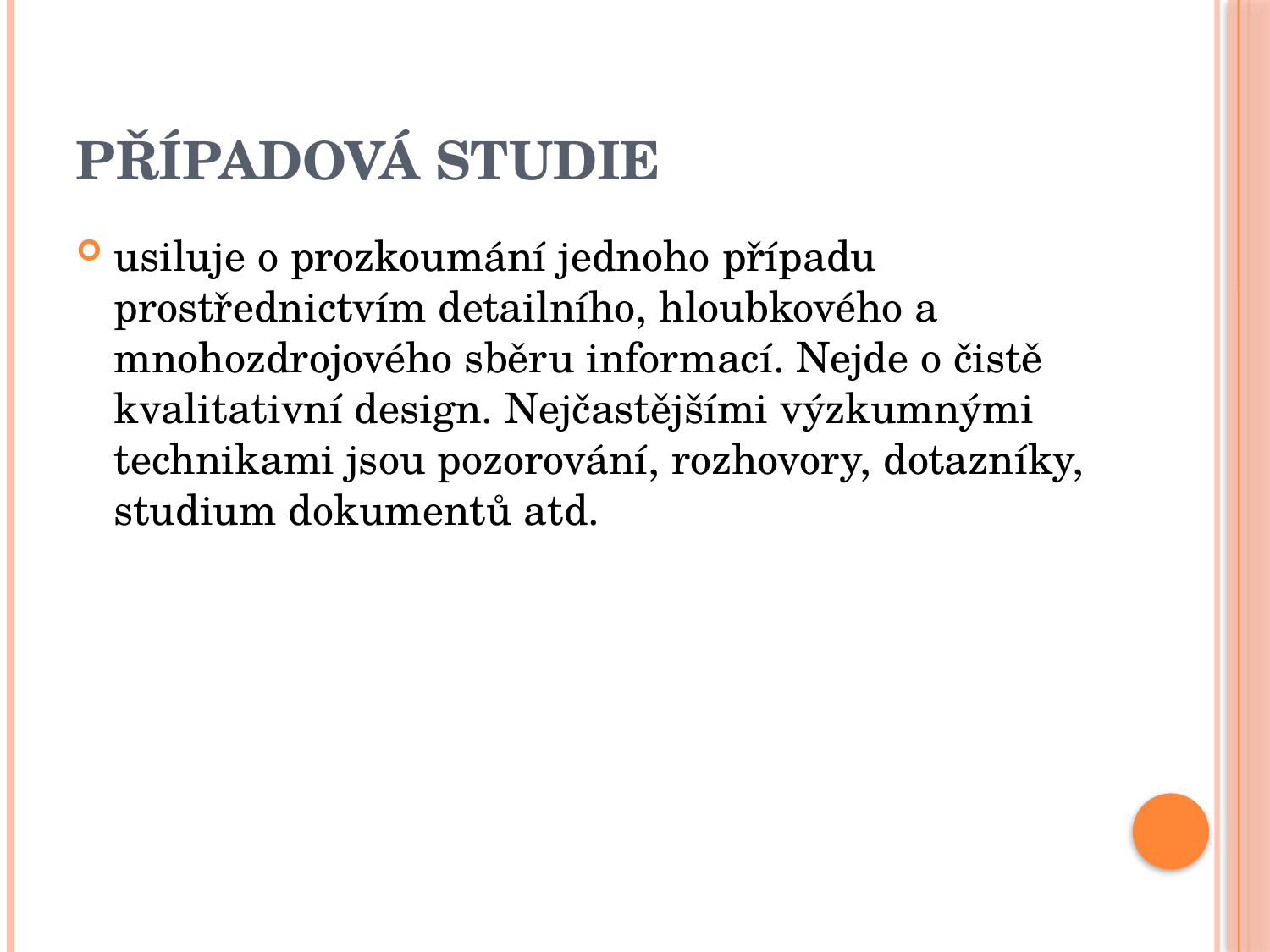

# Případová studie
usiluje o prozkoumání jednoho případu prostřednictvím detailního, hloubkového a mnohozdrojového sběru informací. Nejde o čistě kvalitativní design. Nejčastějšími výzkumnými technikami jsou pozorování, rozhovory, dotazníky, studium dokumentů atd.